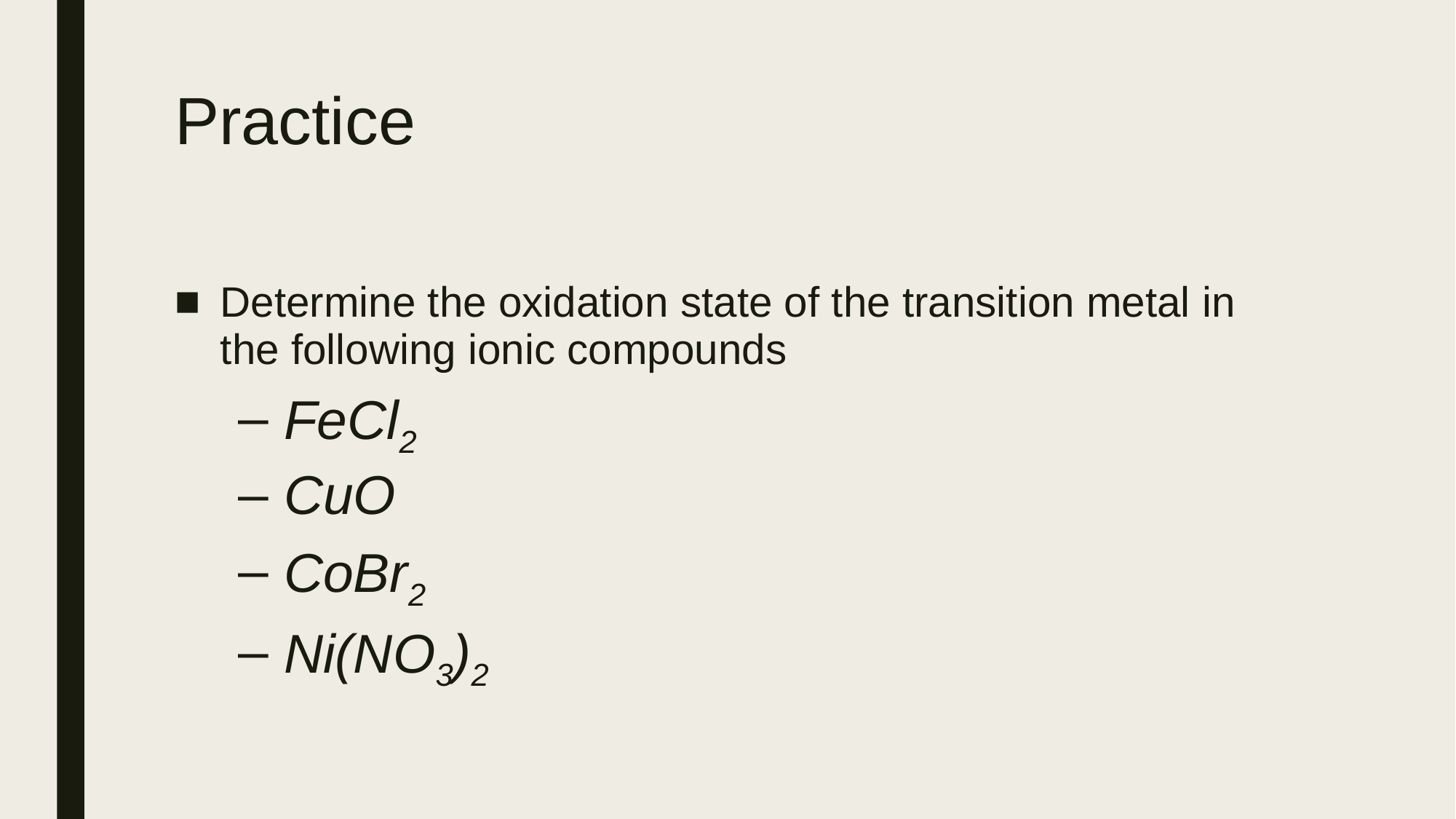

# Practice
Determine the oxidation state of the transition metal in the following ionic compounds
FeCl2
CuO
CoBr2
Ni(NO3)2